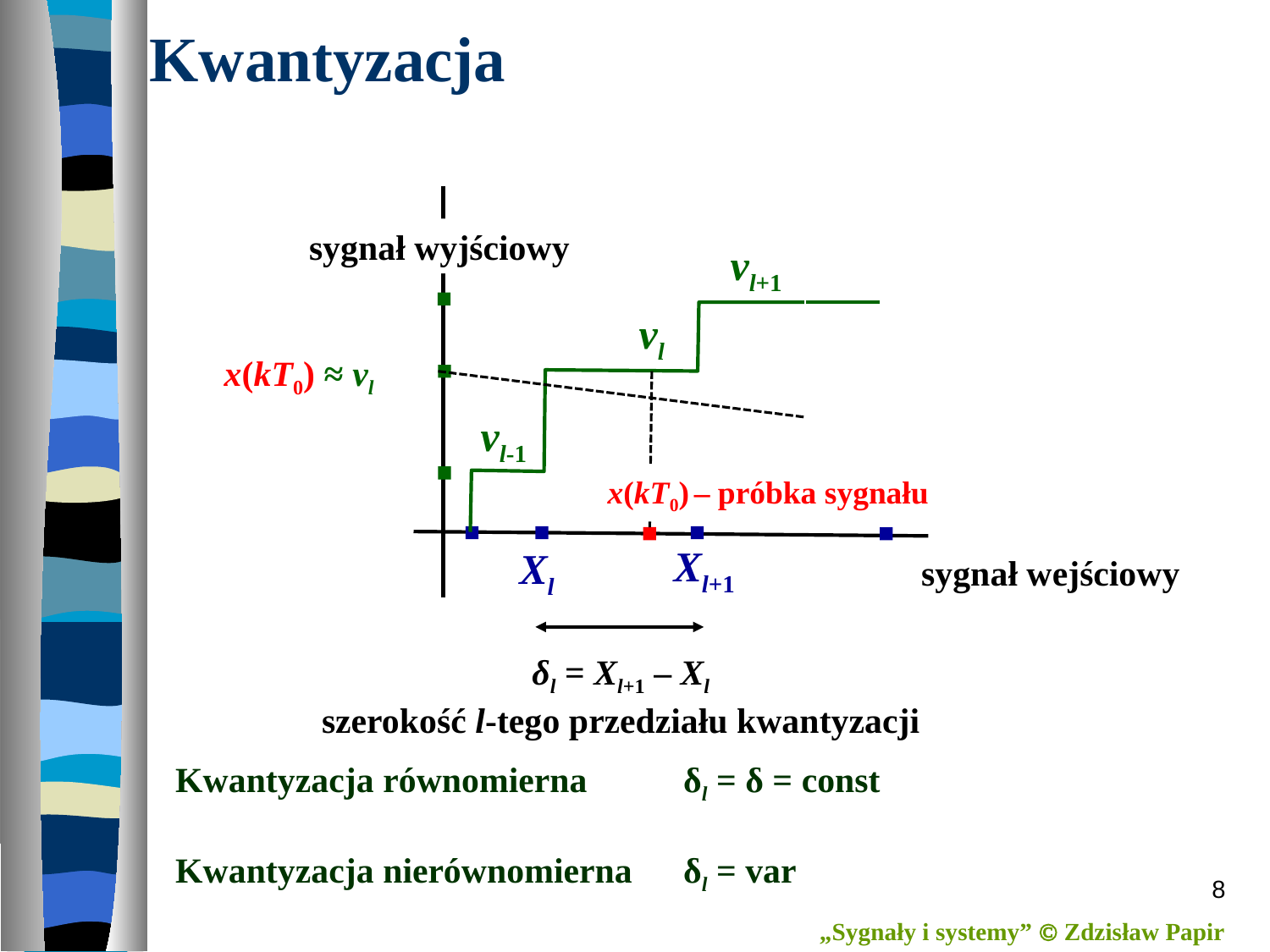

# Kwantyzacja
sygnał wyjściowy
vl+1
vl

vl-1

Xl+1
Xl

δl = Xl+1 – Xl
szerokość l-tego przedziału kwantyzacji

sygnał wejściowy

x(kT0) ≈ vl

x(kT0) – próbka sygnału

Kwantyzacja równomierna	δl = δ = const

Kwantyzacja nierównomierna	δl = var
8
„Sygnały i systemy” © Zdzisław Papir